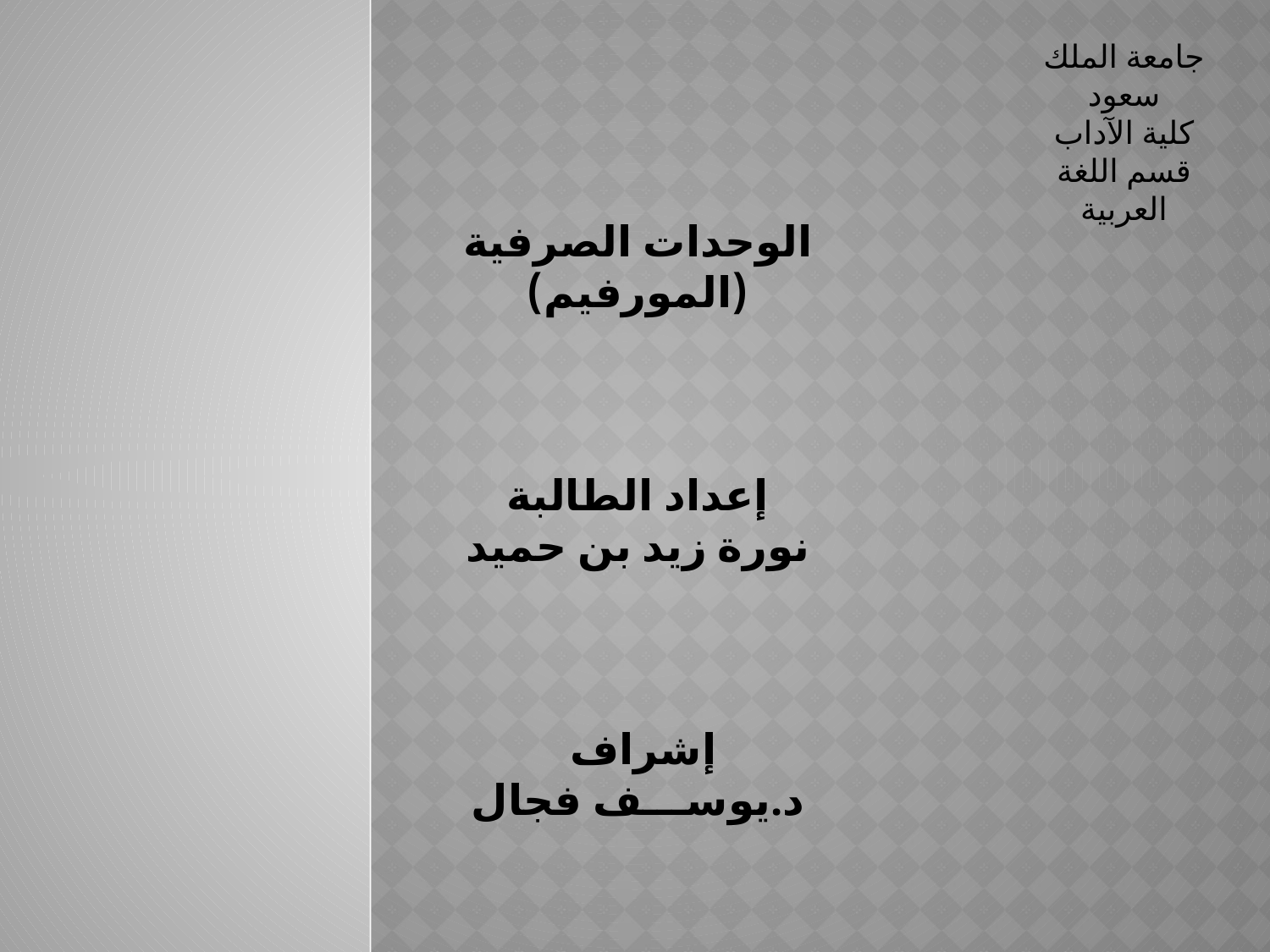

جامعة الملك سعود
كلية الآداب
قسم اللغة العربية

الوحدات الصرفية
(المورفيم)

إعداد الطالبة
نورة زيد بن حميد

إشراف
د.يوســـف فجال